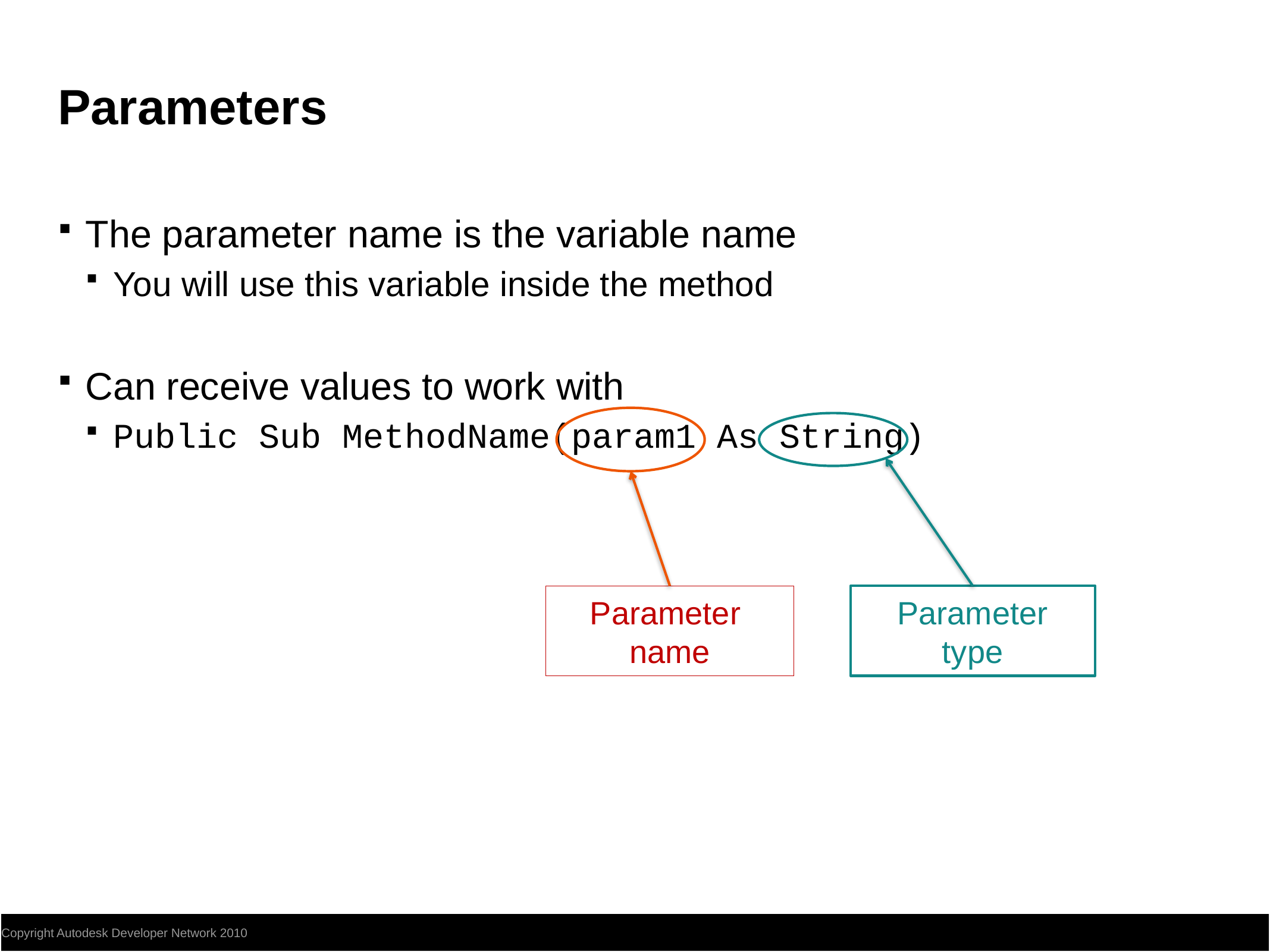

# Parameters
The parameter name is the variable name
You will use this variable inside the method

Can receive values to work with
Public Sub MethodName(param1 As String)

Parameter  name
Parameter type